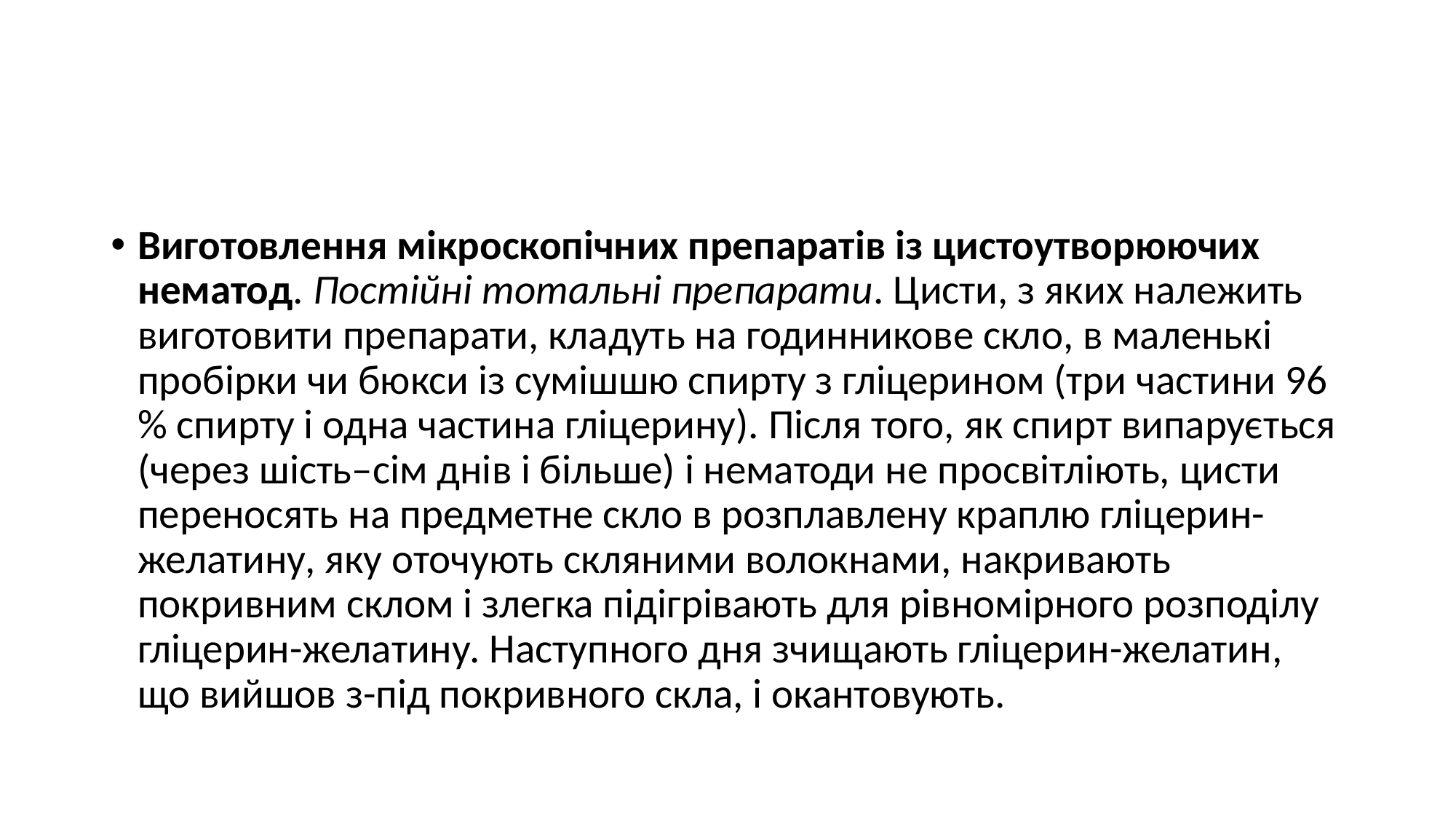

#
Виготовлення мікроскопічних препаратів із цистоутворюючих нематод. Постійні тотальні препарати. Цисти, з яких належить виготовити препарати, кладуть на годинникове скло, в маленькі пробірки чи бюкси із сумішшю спирту з гліцерином (три частини 96 % спирту і одна частина гліцерину). Після того, як спирт випарується (через шість–сім днів і більше) і нематоди не просвітліють, цисти переносять на предметне скло в розплавлену краплю гліцерин-желатину, яку оточують скляними волокнами, накривають покривним склом і злегка підігрівають для рівномірного розподілу гліцерин-желатину. Наступного дня зчищають гліцерин-желатин, що вийшов з-під покривного скла, і окантовують.